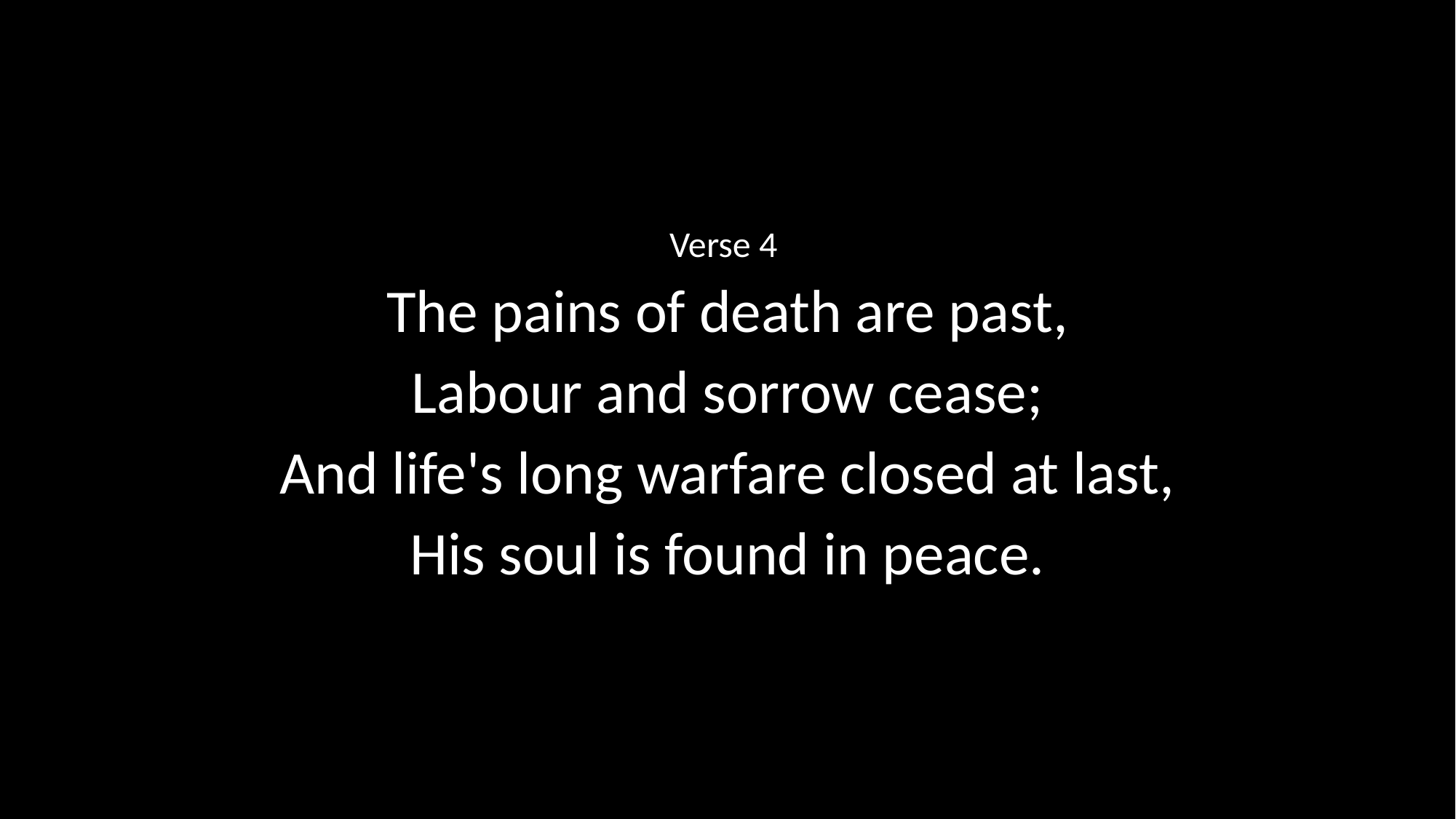

Verse 4
The pains of death are past,
Labour and sorrow cease;
And life's long warfare closed at last,
His soul is found in peace.